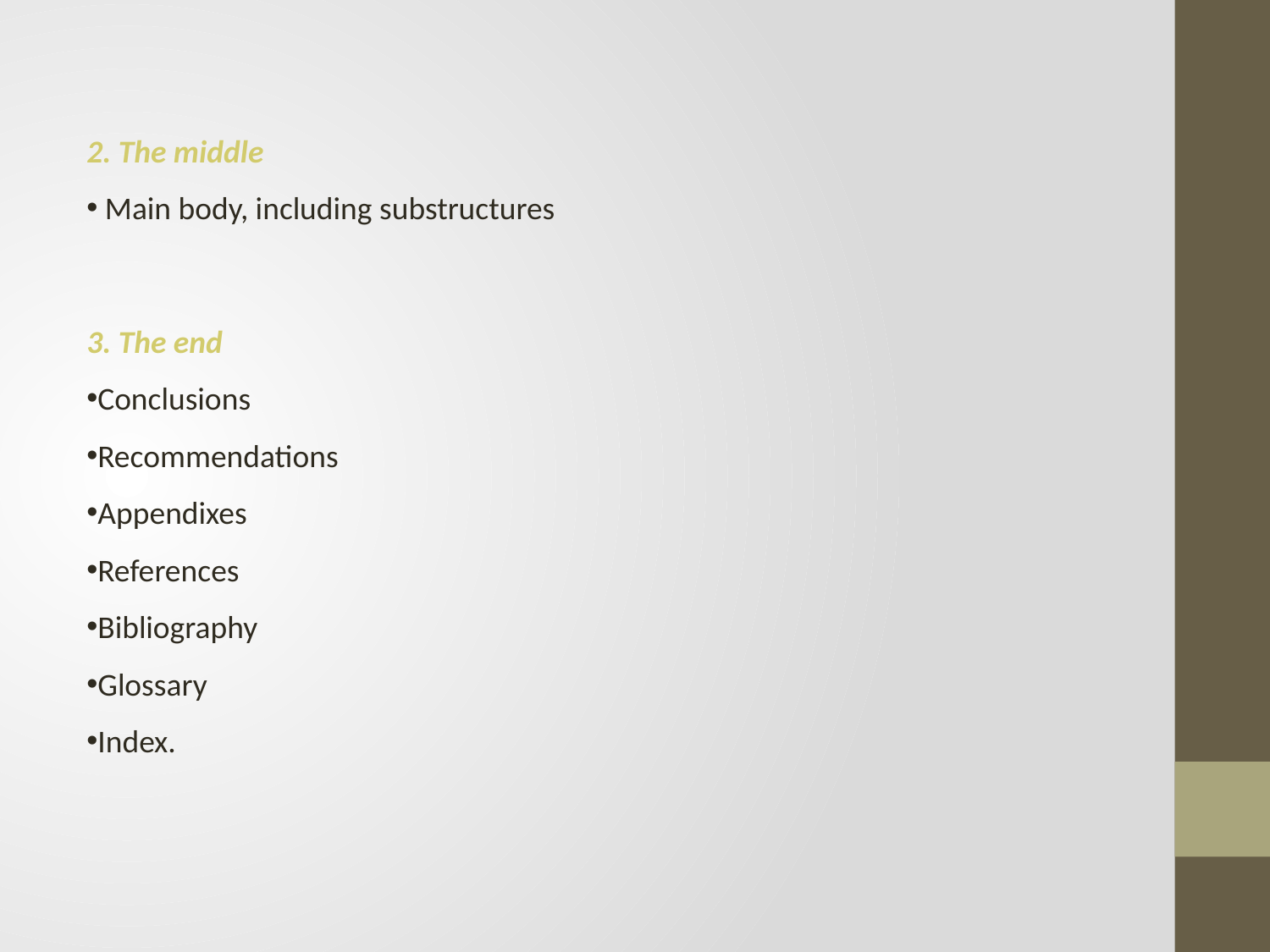

2. The middle
 Main body, including substructures

3. The end
Conclusions
Recommendations
Appendixes
References
Bibliography
Glossary
Index.